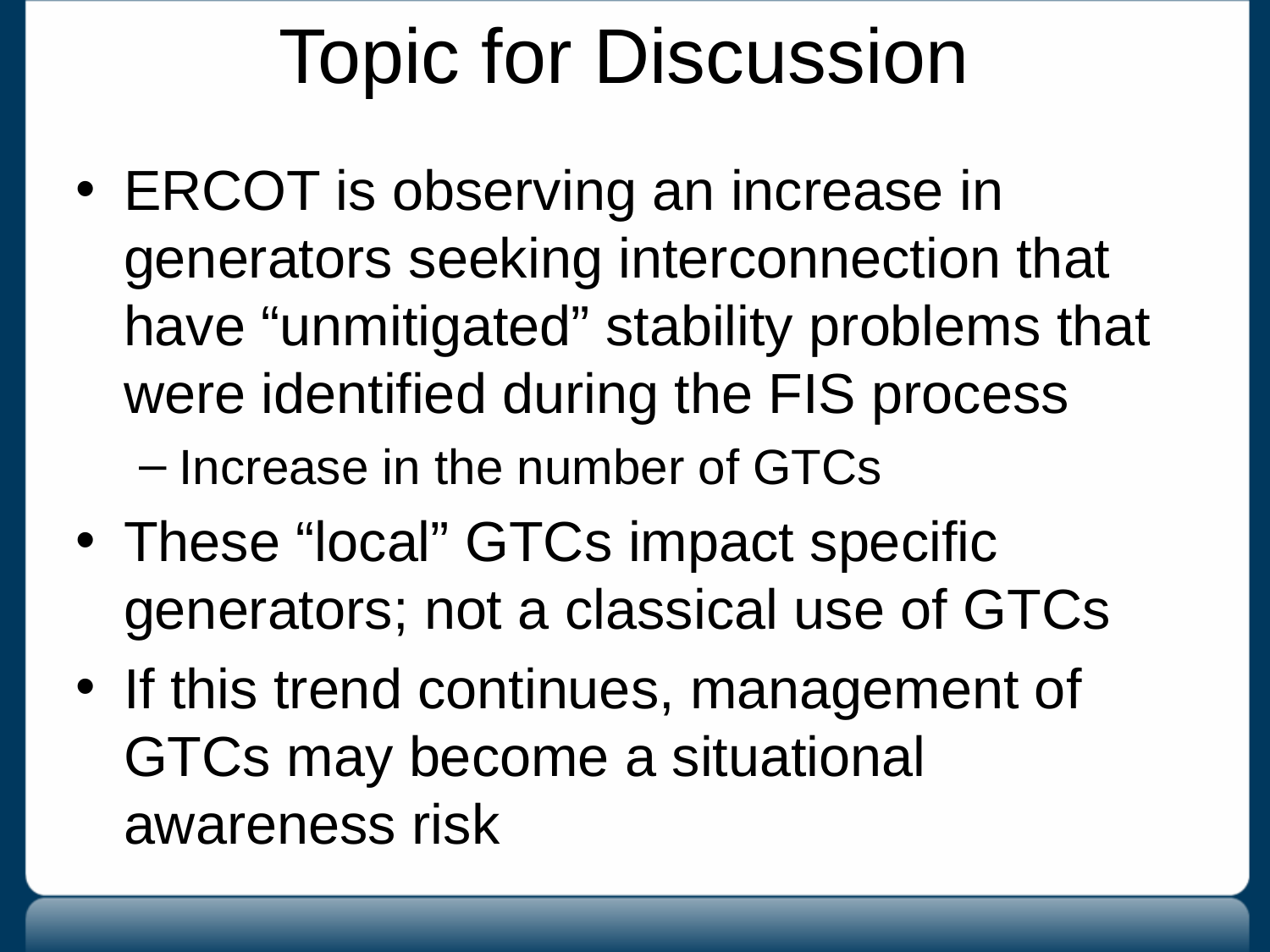

# Topic for Discussion
ERCOT is observing an increase in generators seeking interconnection that have “unmitigated” stability problems that were identified during the FIS process
Increase in the number of GTCs
These “local” GTCs impact specific generators; not a classical use of GTCs
If this trend continues, management of GTCs may become a situational awareness risk